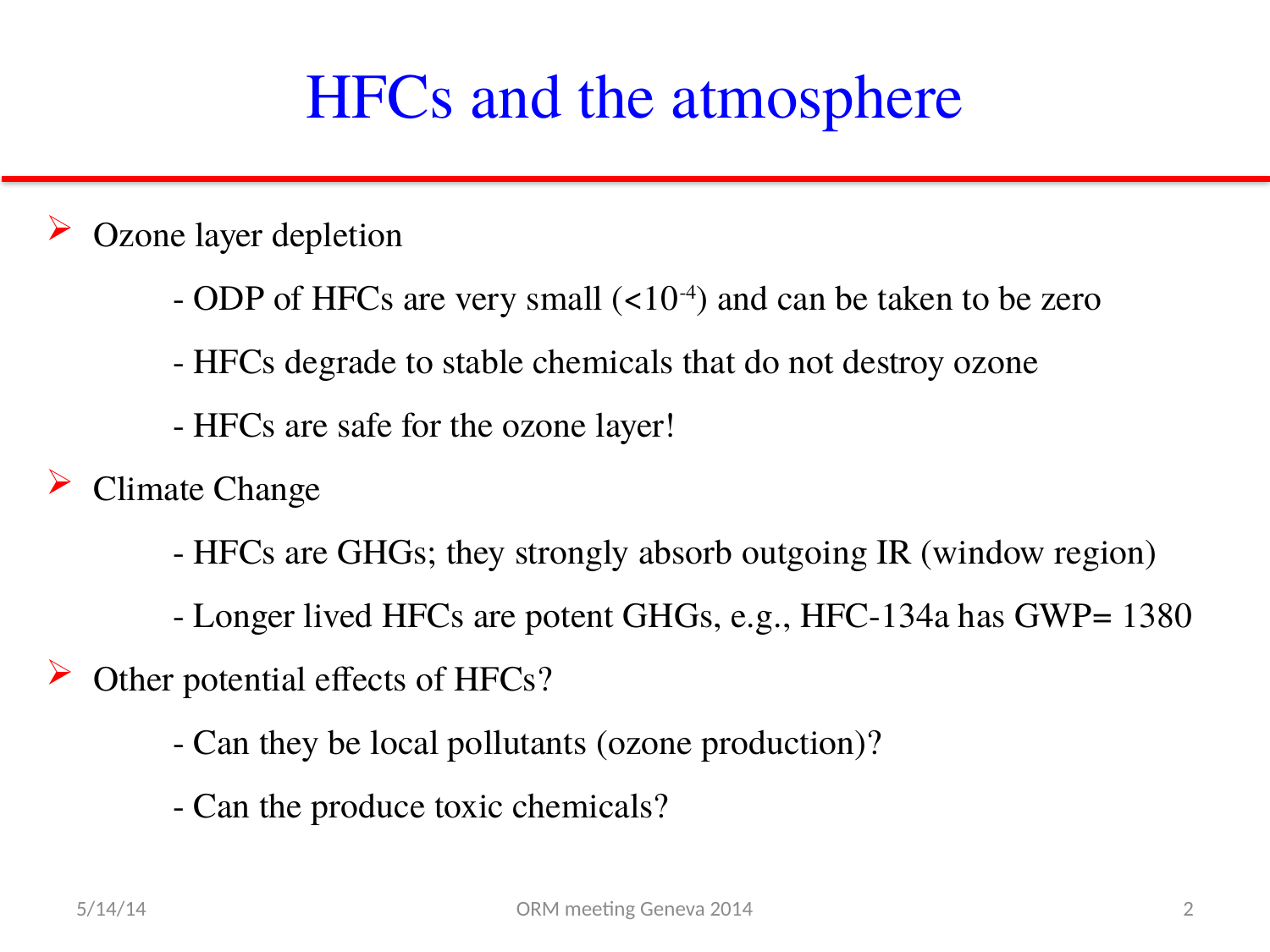

# HFCs and the atmosphere
Ozone layer depletion
	- ODP of HFCs are very small (<10-4) and can be taken to be zero
	- HFCs degrade to stable chemicals that do not destroy ozone
	- HFCs are safe for the ozone layer!
Climate Change
	- HFCs are GHGs; they strongly absorb outgoing IR (window region)
	- Longer lived HFCs are potent GHGs, e.g., HFC-134a has GWP= 1380
Other potential effects of HFCs?
	- Can they be local pollutants (ozone production)?
	- Can the produce toxic chemicals?
5/14/14
ORM meeting Geneva 2014
2